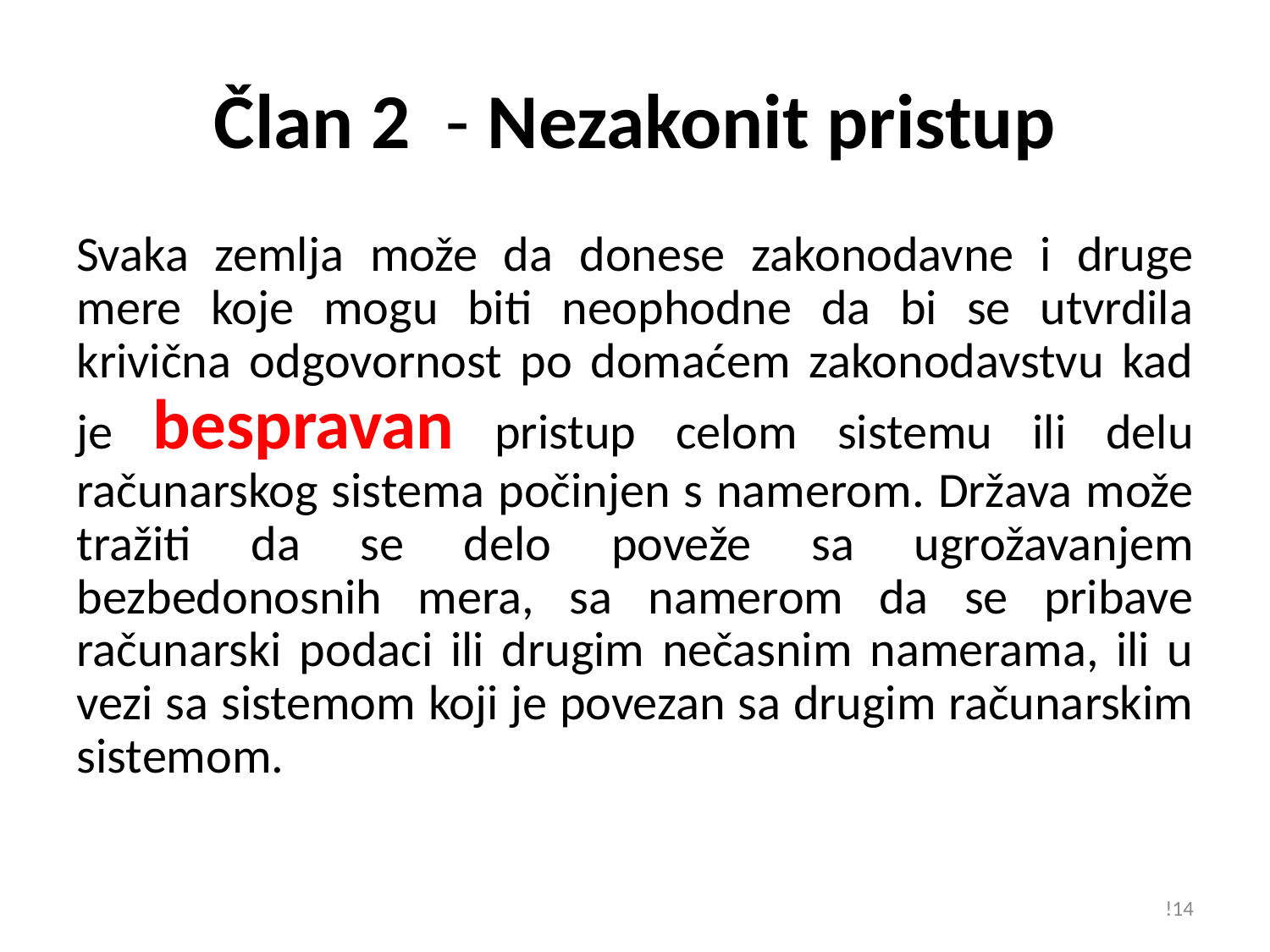

# Član 2  - Nezakonit pristup
Svaka zemlja može da donese zakonodavne i druge mere koje mogu biti neophodne da bi se utvrdila krivična odgovornost po domaćem zakonodavstvu kad je bespravan pristup celom sistemu ili delu računarskog sistema počinjen s namerom. Država može tražiti da se delo poveže sa ugrožavanjem bezbedonosnih mera, sa namerom da se pribave računarski podaci ili drugim nečasnim namerama, ili u vezi sa sistemom koji je povezan sa drugim računarskim sistemom.

!14